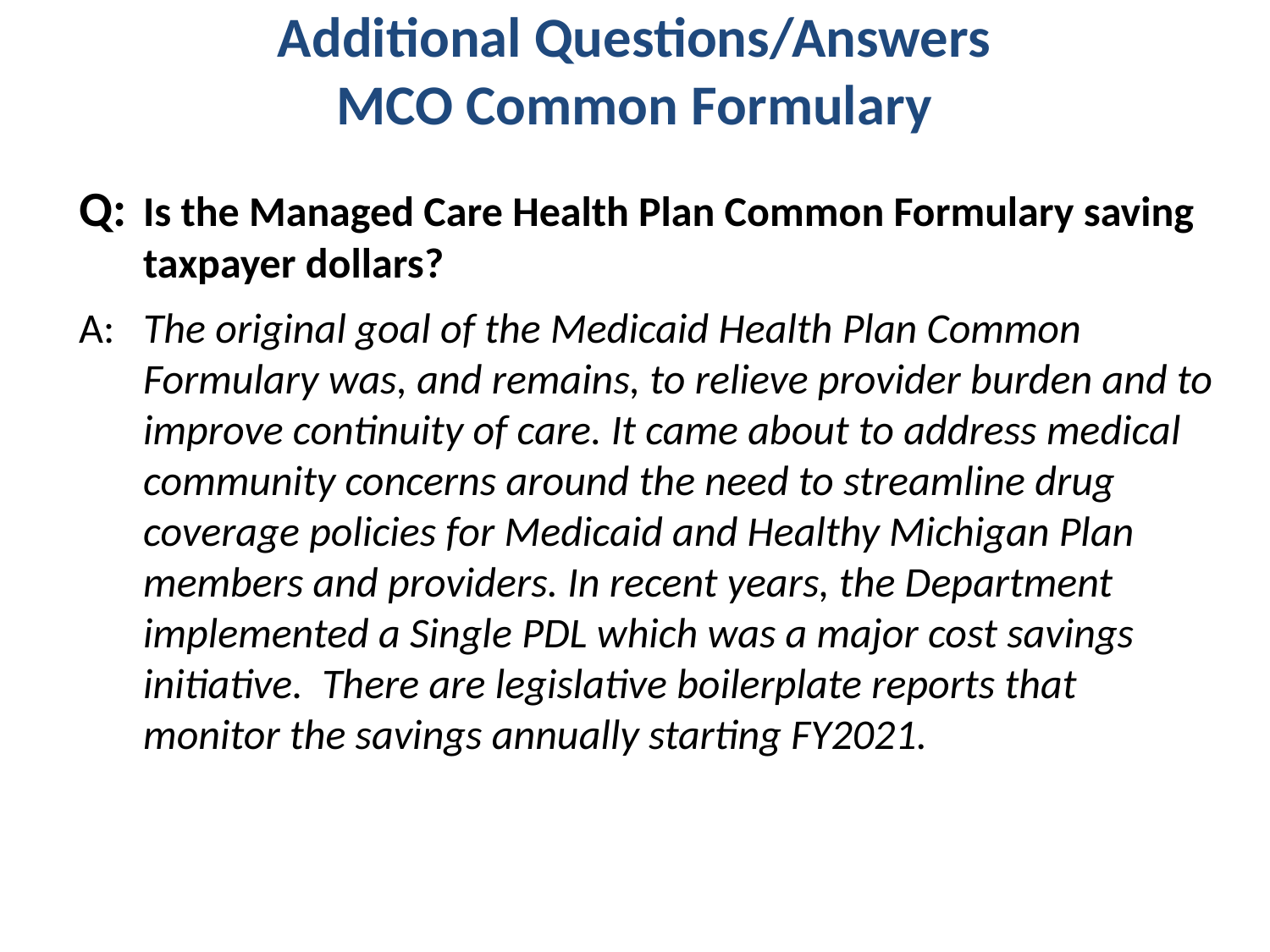

# Additional Questions/Answers MCO Common Formulary
Q:	Is the Managed Care Health Plan Common Formulary saving taxpayer dollars?
A: 	The original goal of the Medicaid Health Plan Common Formulary was, and remains, to relieve provider burden and to improve continuity of care. It came about to address medical community concerns around the need to streamline drug coverage policies for Medicaid and Healthy Michigan Plan members and providers. In recent years, the Department implemented a Single PDL which was a major cost savings initiative.  There are legislative boilerplate reports that monitor the savings annually starting FY2021.